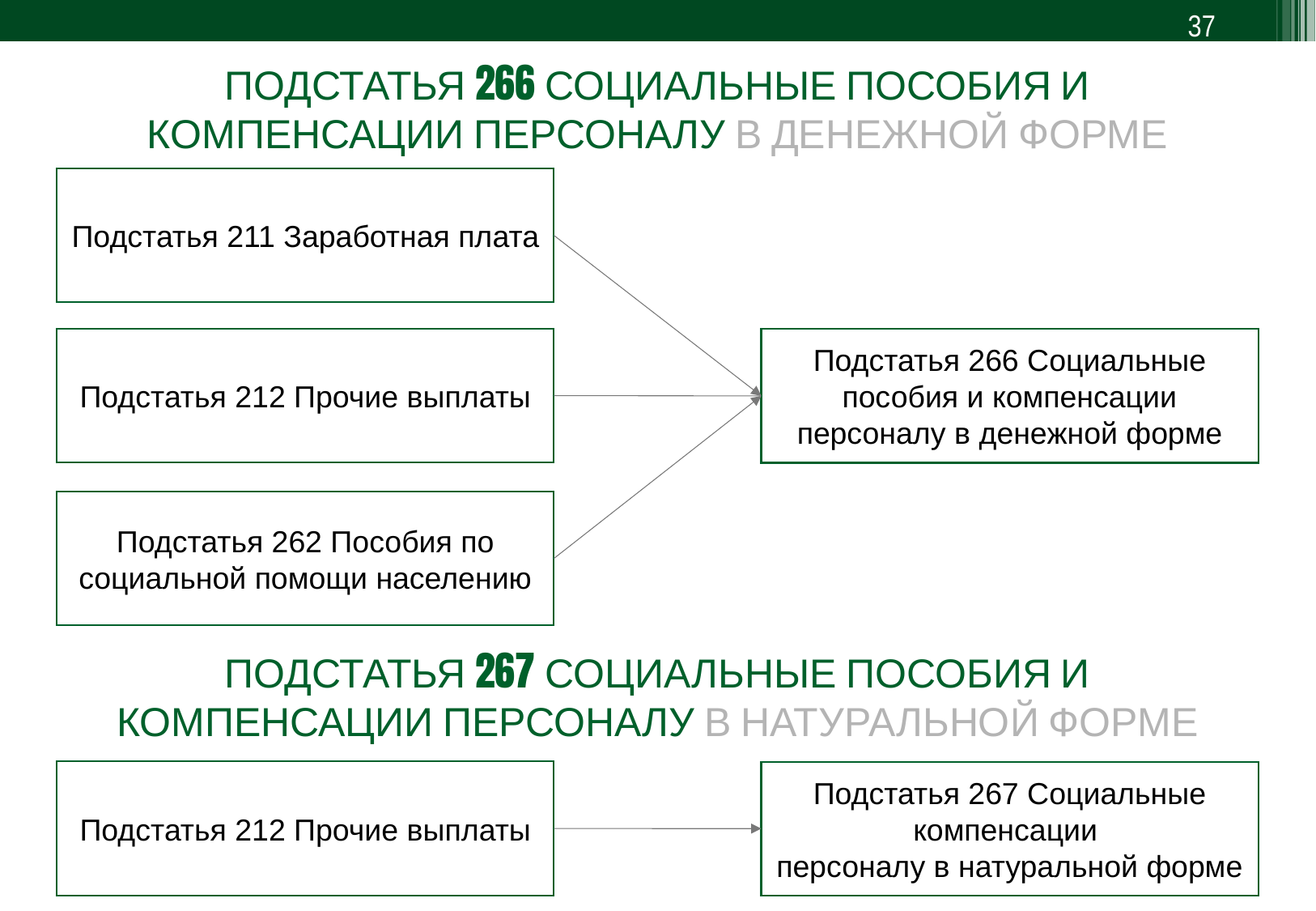

37
ПОДСТАТЬЯ 266 СОЦИАЛЬНЫЕ ПОСОБИЯ И КОМПЕНСАЦИИ ПЕРСОНАЛУ В ДЕНЕЖНОЙ ФОРМЕ
Подстатья 211 Заработная плата
Подстатья 212 Прочие выплаты
Подстатья 266 Социальные пособия и компенсации персоналу в денежной форме
Подстатья 262 Пособия по социальной помощи населению
ПОДСТАТЬЯ 267 СОЦИАЛЬНЫЕ ПОСОБИЯ И КОМПЕНСАЦИИ ПЕРСОНАЛУ В НАТУРАЛЬНОЙ ФОРМЕ
Подстатья 212 Прочие выплаты
Подстатья 267 Социальные компенсации
персоналу в натуральной форме